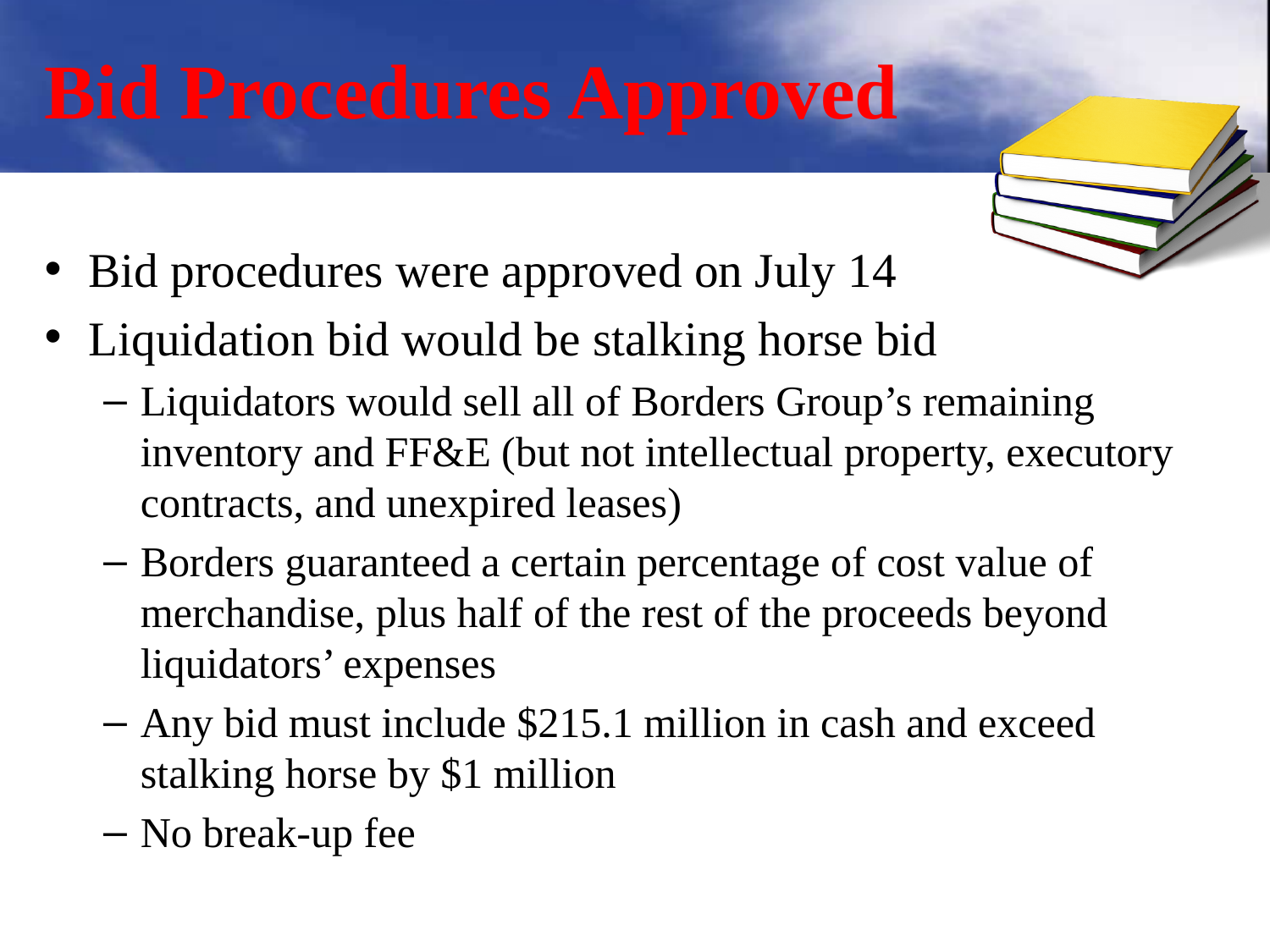

# Bid Procedures Approved
Bid procedures were approved on July 14
Liquidation bid would be stalking horse bid
Liquidators would sell all of Borders Group’s remaining inventory and FF&E (but not intellectual property, executory contracts, and unexpired leases)
Borders guaranteed a certain percentage of cost value of merchandise, plus half of the rest of the proceeds beyond liquidators’ expenses
Any bid must include $215.1 million in cash and exceed stalking horse by $1 million
No break-up fee